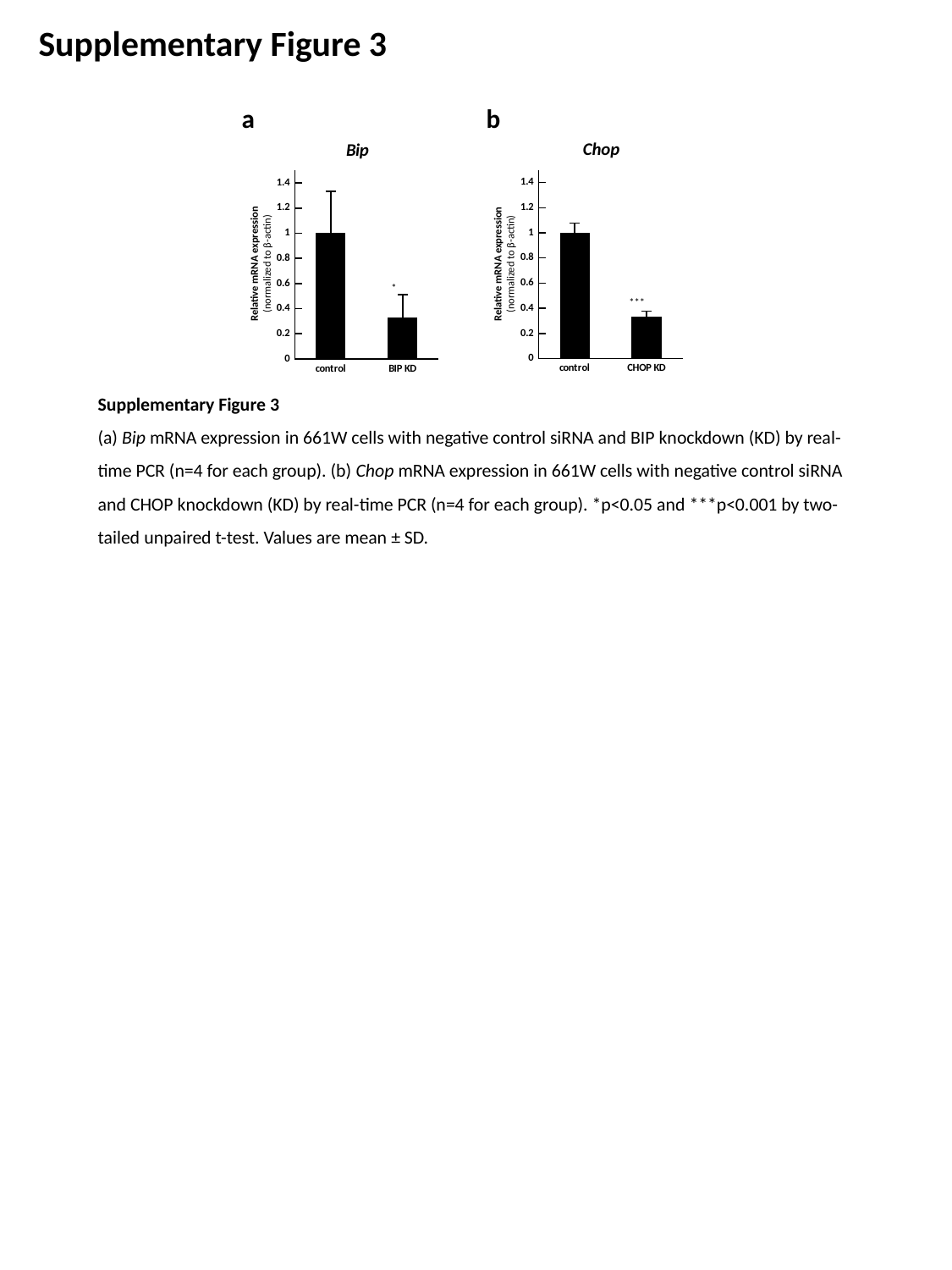

Supplementary Figure 3
a

### Chart: Bip

| Category | Nampt/β-actin mRNA |
|---|---|
| control | 1.0 |
| BIP KD | 0.32893312141036396 |
*
Relative mRNA expression
(normalized to β-actin)
b

### Chart: Chop

| Category | Nampt/β-actin mRNA |
|---|---|
| control | 1.0 |
| CHOP KD | 0.3272595963624406 |
***
Relative mRNA expression
(normalized to β-actin)
Supplementary Figure 3
(a) Bip mRNA expression in 661W cells with negative control siRNA and BIP knockdown (KD) by real-time PCR (n=4 for each group). (b) Chop mRNA expression in 661W cells with negative control siRNA and CHOP knockdown (KD) by real-time PCR (n=4 for each group). *p<0.05 and ***p<0.001 by two-tailed unpaired t-test. Values are mean ± SD.